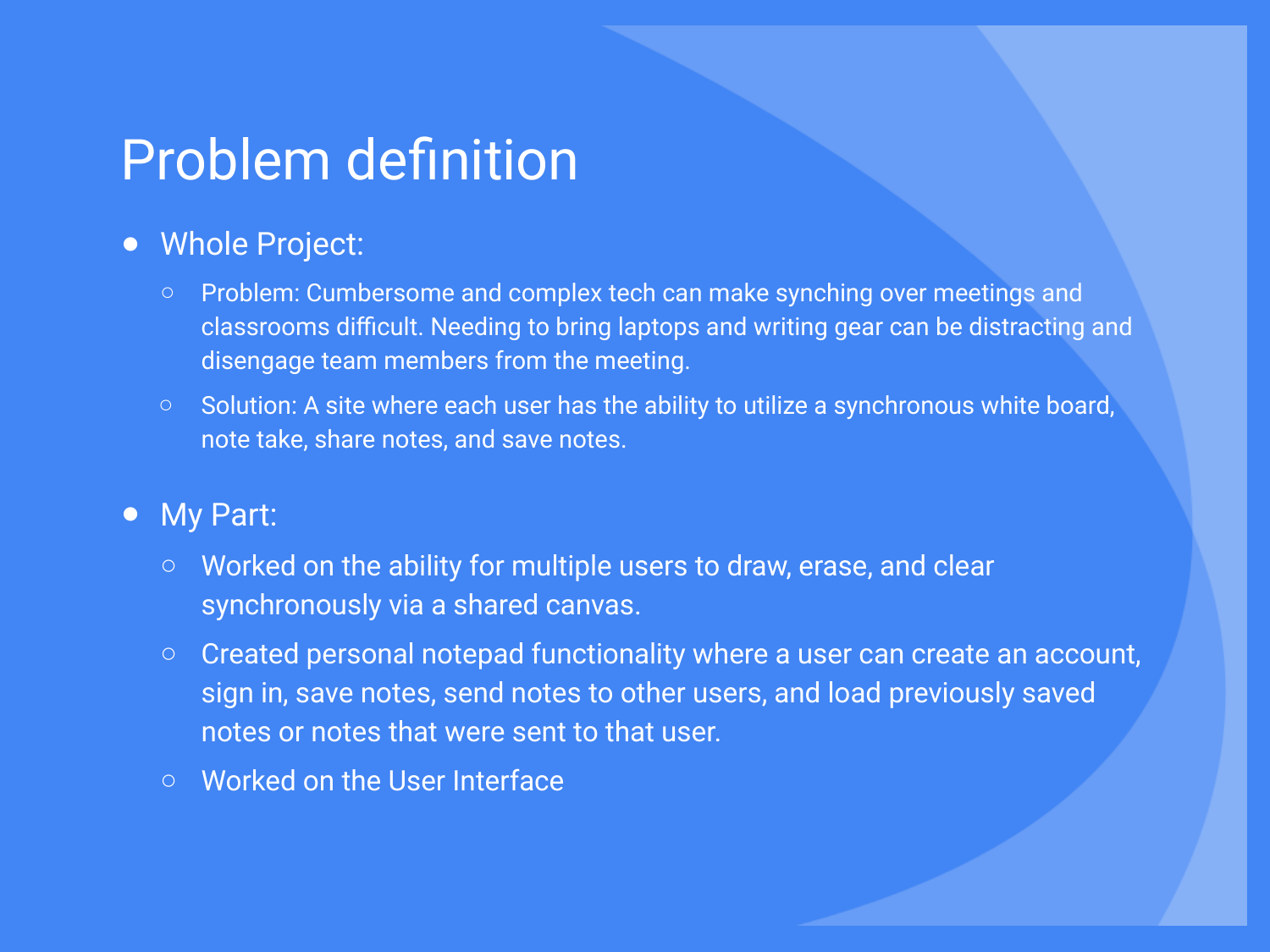

# Problem definition
Whole Project:
Problem: Cumbersome and complex tech can make synching over meetings and classrooms difficult. Needing to bring laptops and writing gear can be distracting and disengage team members from the meeting.
Solution: A site where each user has the ability to utilize a synchronous white board, note take, share notes, and save notes.
My Part:
Worked on the ability for multiple users to draw, erase, and clear synchronously via a shared canvas.
Created personal notepad functionality where a user can create an account, sign in, save notes, send notes to other users, and load previously saved notes or notes that were sent to that user.
Worked on the User Interface